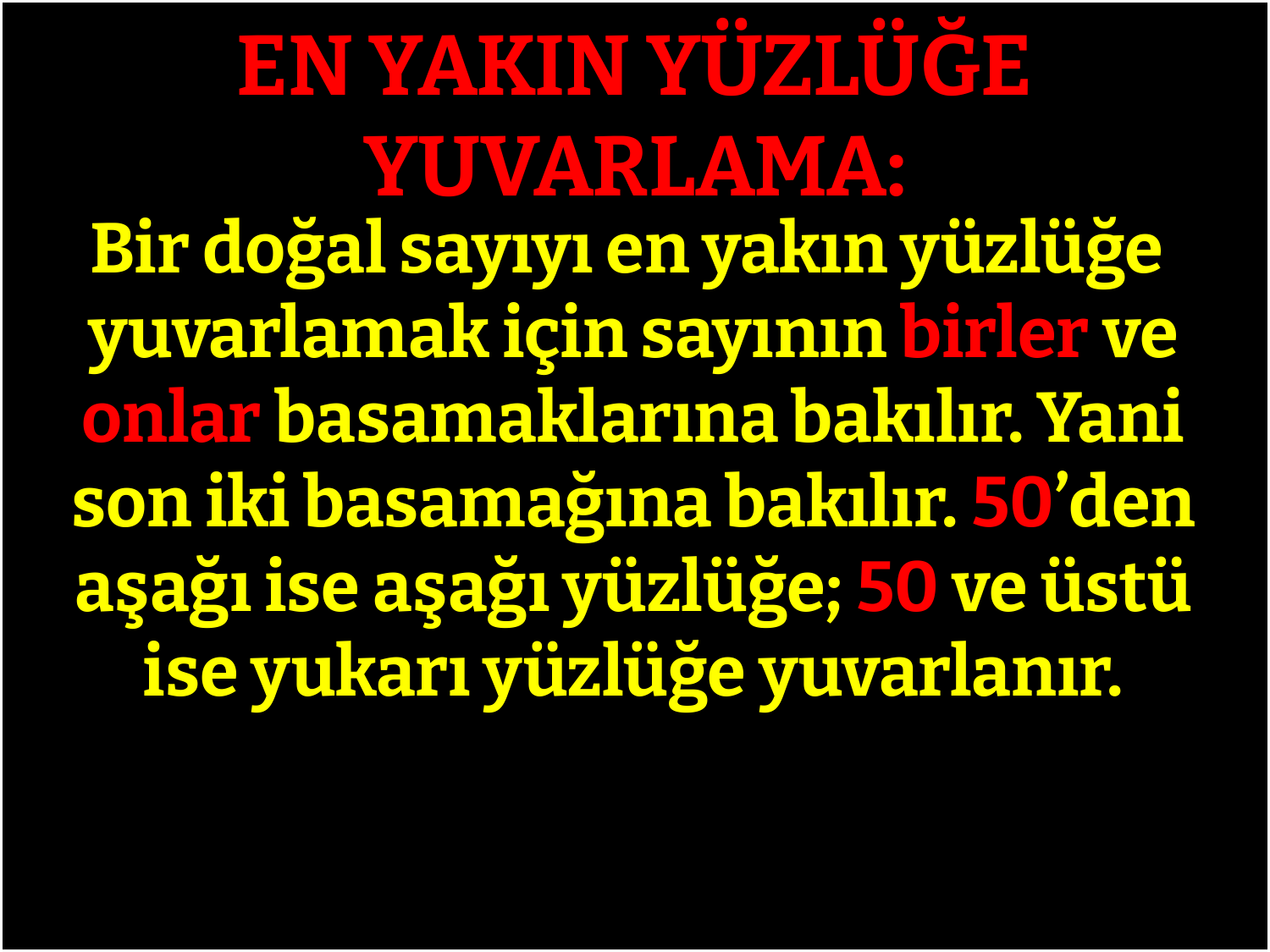

EN YAKIN YÜZLÜĞE YUVARLAMA:
Bir doğal sayıyı en yakın yüzlüğe  yuvarlamak için sayının birler ve onlar basamaklarına bakılır. Yani son iki basamağına bakılır. 50’den aşağı ise aşağı yüzlüğe; 50 ve üstü ise yukarı yüzlüğe yuvarlanır.
#